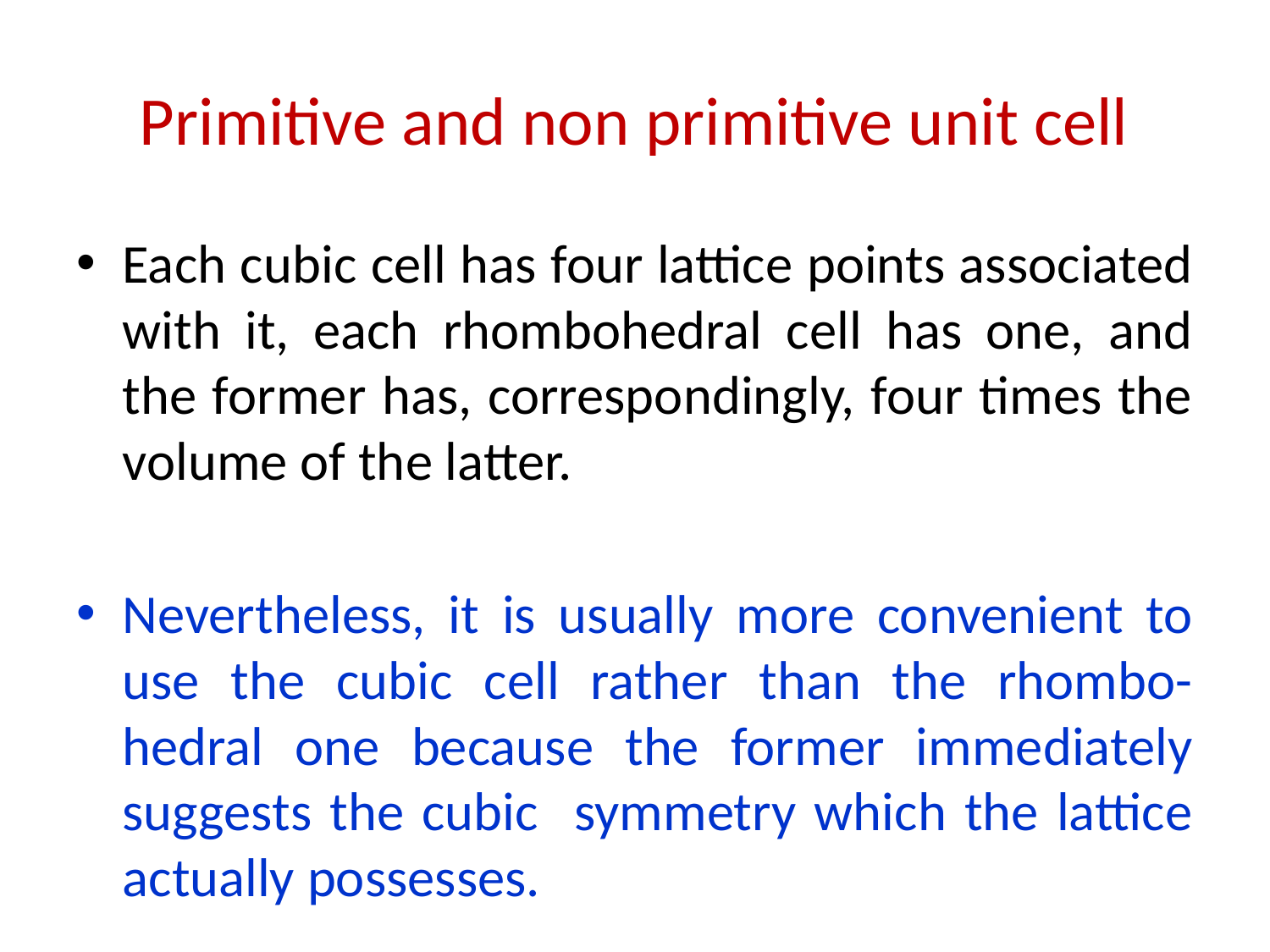

# Primitive and non primitive unit cell
Each cubic cell has four lattice points associated with it, each rhombohedral cell has one, and the former has, correspondingly, four times the volume of the latter.

Nevertheless, it is usually more convenient to use the cubic cell rather than the rhombo-hedral one because the former immediately suggests the cubic  symmetry which the lattice actually possesses.